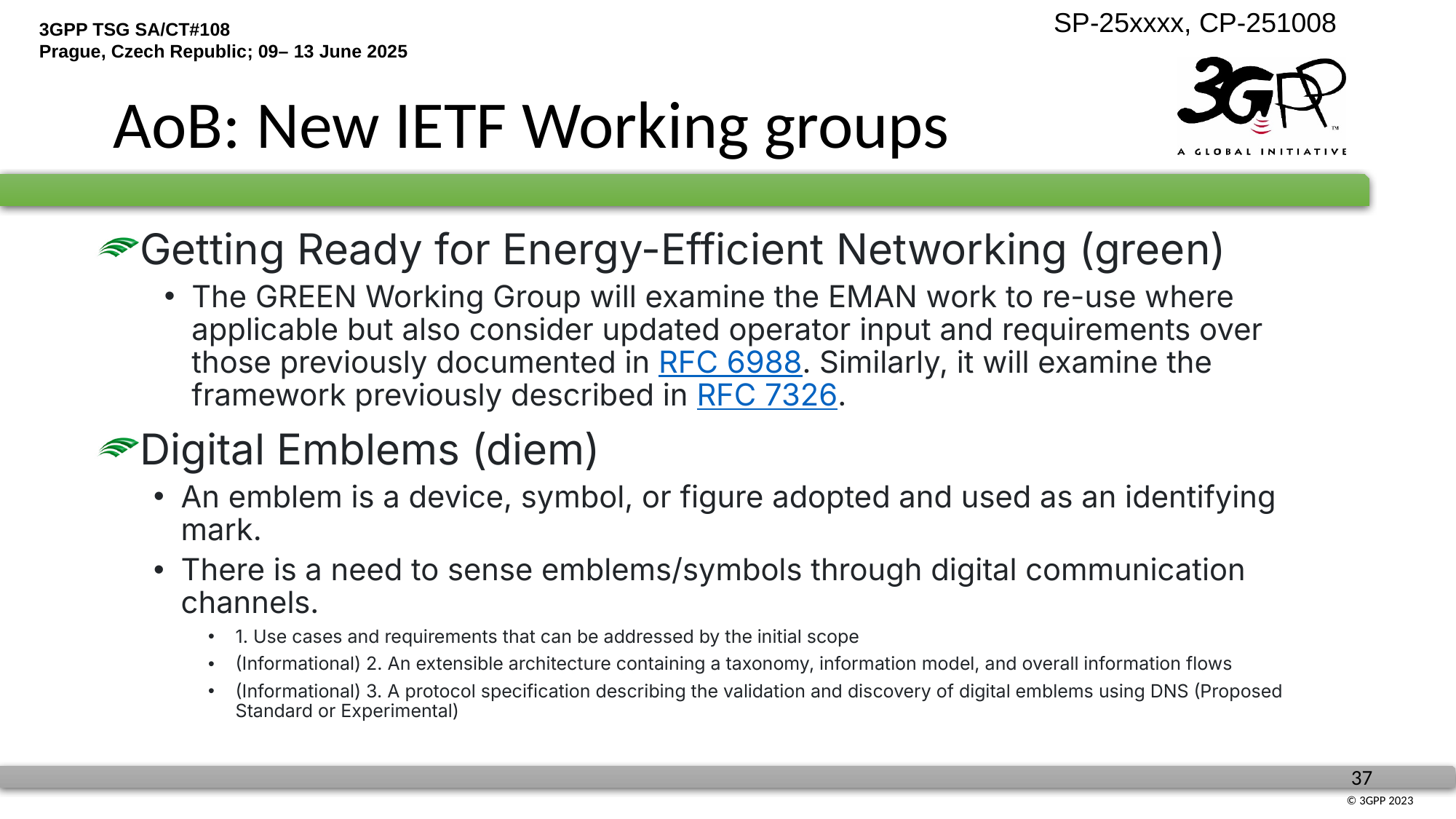

AoB: New IETF Working groups
Getting Ready for Energy-Efficient Networking (green)
The GREEN Working Group will examine the EMAN work to re-use where applicable but also consider updated operator input and requirements over those previously documented in RFC 6988. Similarly, it will examine the framework previously described in RFC 7326.
Digital Emblems (diem)
An emblem is a device, symbol, or figure adopted and used as an identifying mark.
There is a need to sense emblems/symbols through digital communication channels.
1. Use cases and requirements that can be addressed by the initial scope
(Informational) 2. An extensible architecture containing a taxonomy, information model, and overall information flows
(Informational) 3. A protocol specification describing the validation and discovery of digital emblems using DNS (Proposed Standard or Experimental)